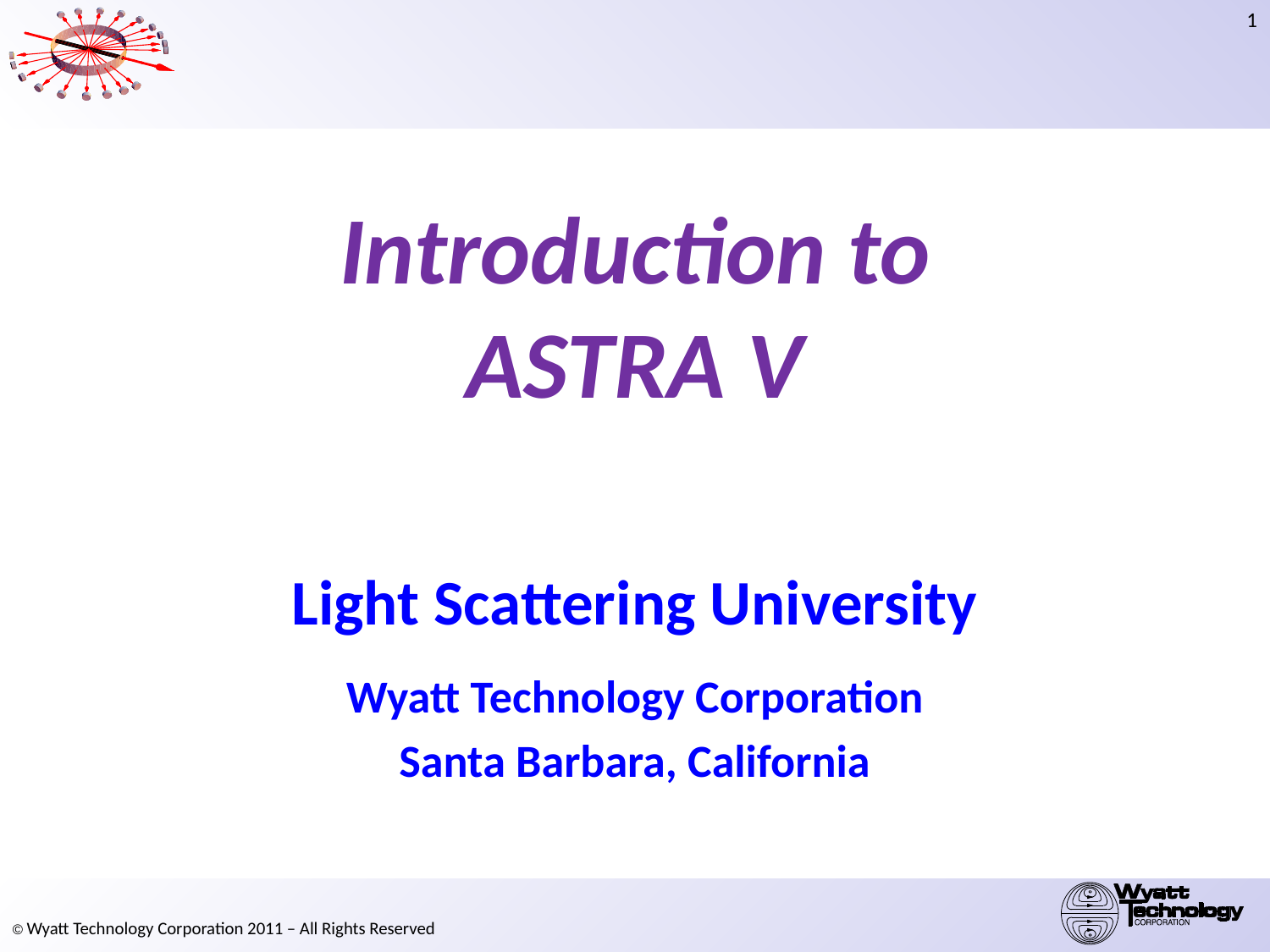

# Introduction to ASTRA V
Light Scattering University
Wyatt Technology Corporation
Santa Barbara, California